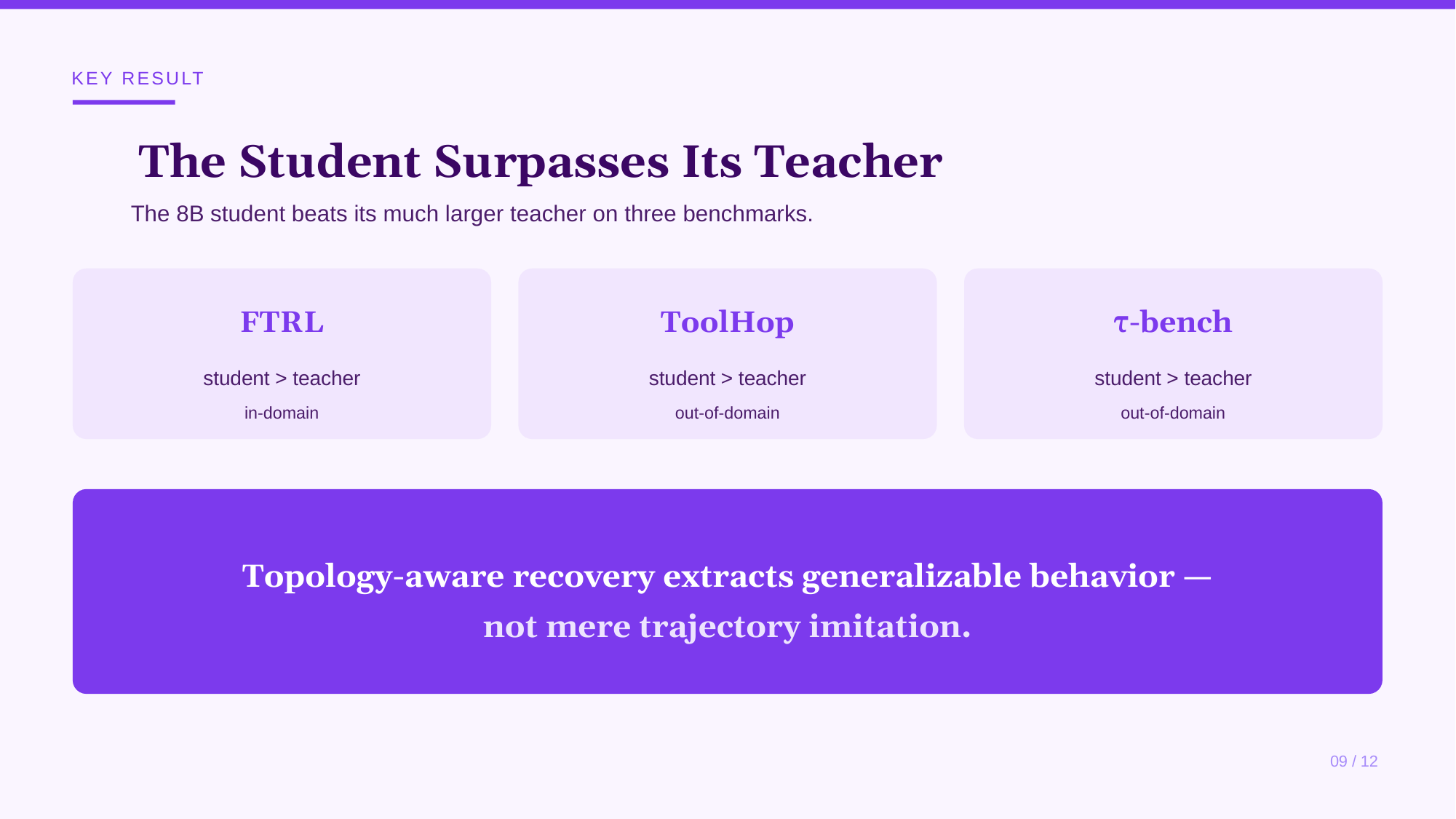

KEY RESULT

The Student Surpasses Its Teacher
The 8B student beats its much larger teacher on three benchmarks.

FTRL
ToolHop
τ-bench
student > teacher
student > teacher
student > teacher
in-domain
out-of-domain
out-of-domain

Topology-aware recovery extracts generalizable behavior —
not mere trajectory imitation.
09 / 12